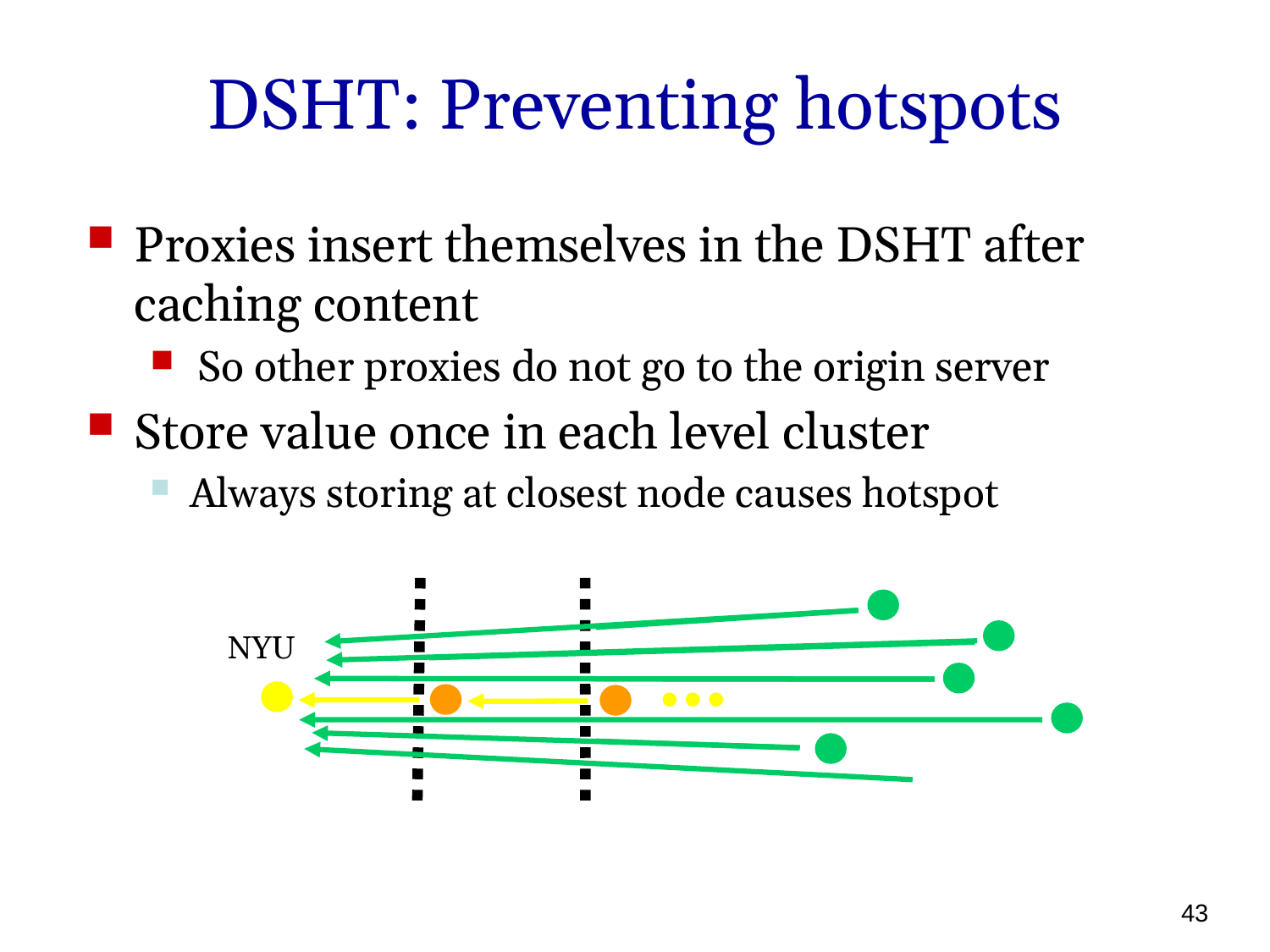

# DSHT: Preventing hotspots
Proxies insert themselves in the DSHT after caching content
So other proxies do not go to the origin server
Store value once in each level cluster
Always storing at closest node causes hotspot

NYU
…

43